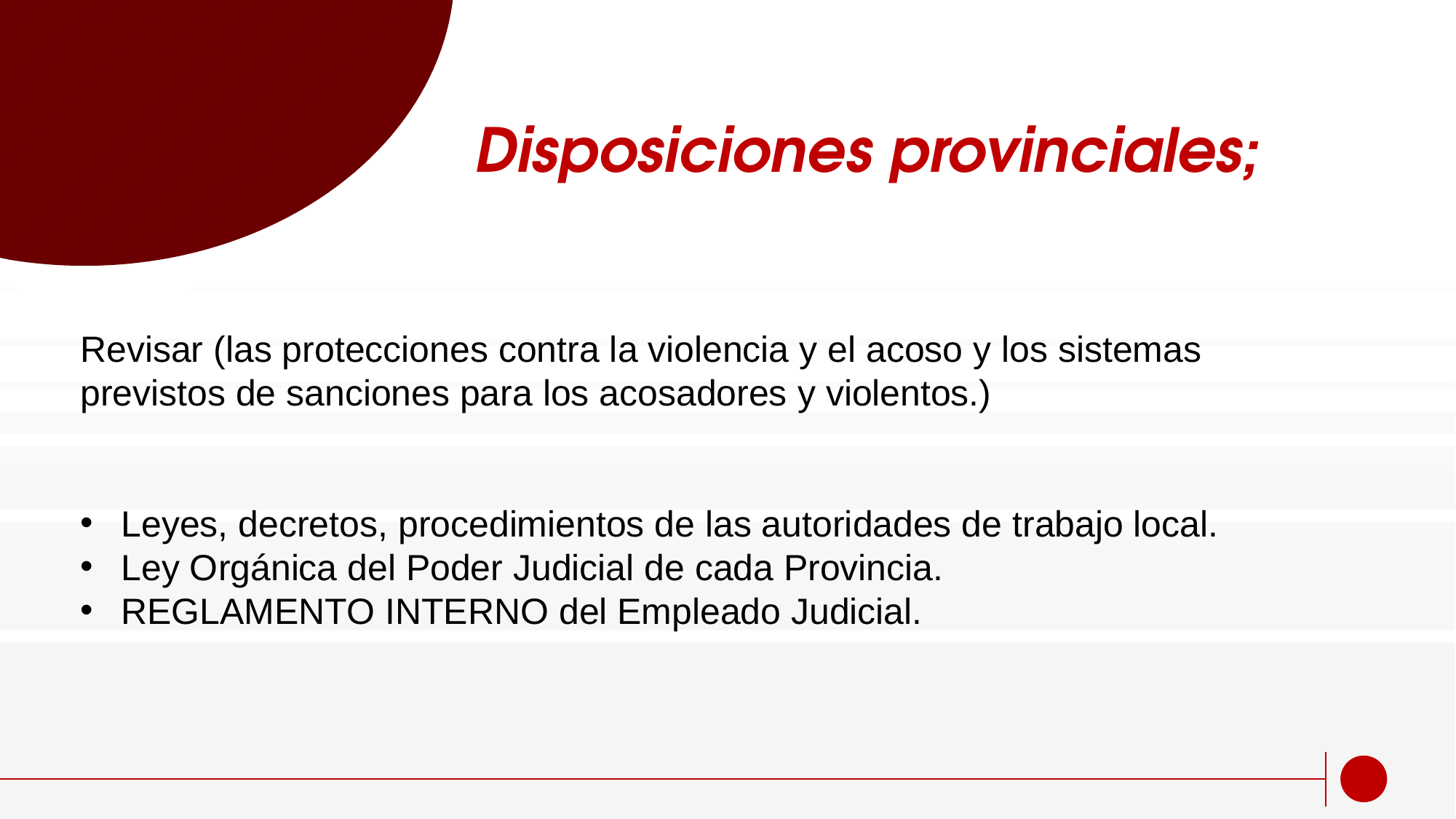

Disposiciones provinciales;
Revisar (las protecciones contra la violencia y el acoso y los sistemas previstos de sanciones para los acosadores y violentos.)

Leyes, decretos, procedimientos de las autoridades de trabajo local.
Ley Orgánica del Poder Judicial de cada Provincia.
REGLAMENTO INTERNO del Empleado Judicial.